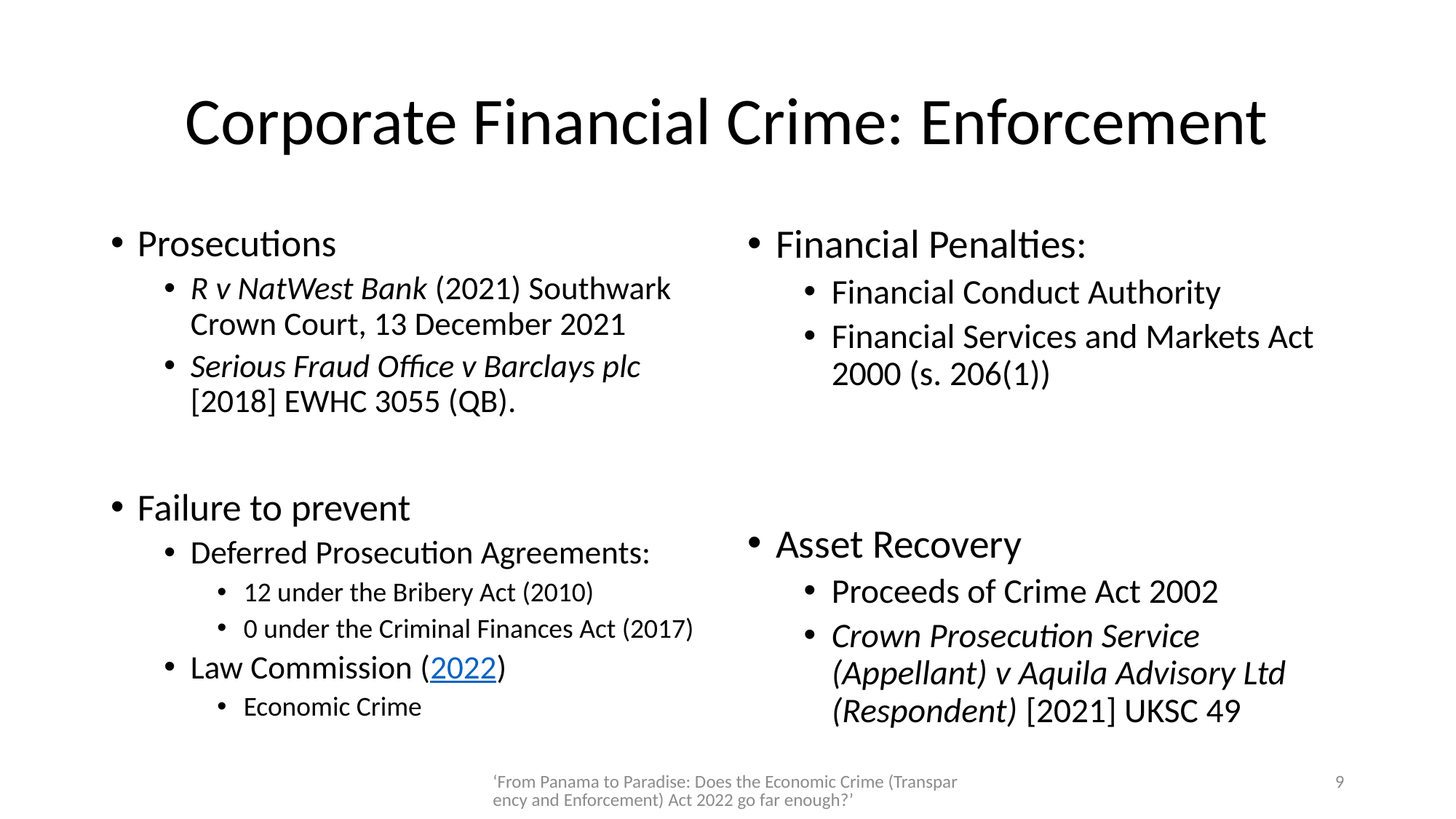

# Corporate Financial Crime: Enforcement
Prosecutions
R v NatWest Bank (2021) Southwark Crown Court, 13 December 2021
Serious Fraud Office v Barclays plc [2018] EWHC 3055 (QB).

Failure to prevent
Deferred Prosecution Agreements:
12 under the Bribery Act (2010)
0 under the Criminal Finances Act (2017)
Law Commission (2022)
Economic Crime

Financial Penalties:
Financial Conduct Authority
Financial Services and Markets Act 2000 (s. 206(1))

Asset Recovery
Proceeds of Crime Act 2002
Crown Prosecution Service (Appellant) v Aquila Advisory Ltd (Respondent) [2021] UKSC 49

‘From Panama to Paradise: Does the Economic Crime (Transparency and Enforcement) Act 2022 go far enough?’
9